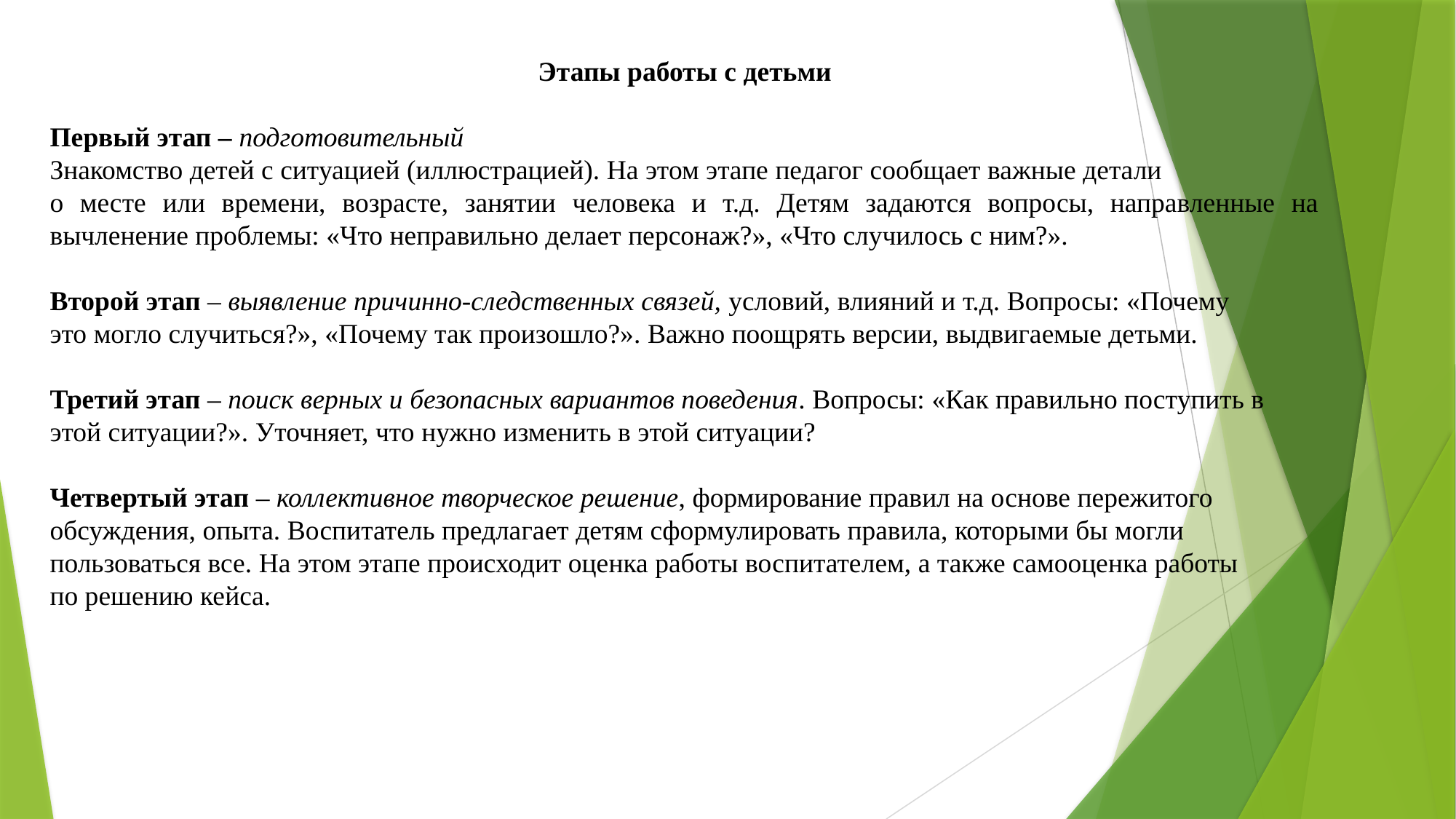

Этапы работы с детьми

Первый этап – подготовительный
Знакомство детей с ситуацией (иллюстрацией). На этом этапе педагог сообщает важные детали
о месте или времени, возрасте, занятии человека и т.д. Детям задаются вопросы, направленные на вычленение проблемы: «Что неправильно делает персонаж?», «Что случилось с ним?».

Второй этап – выявление причинно-следственных связей, условий, влияний и т.д. Вопросы: «Почему
это могло случиться?», «Почему так произошло?». Важно поощрять версии, выдвигаемые детьми.

Третий этап – поиск верных и безопасных вариантов поведения. Вопросы: «Как правильно поступить в
этой ситуации?». Уточняет, что нужно изменить в этой ситуации?

Четвертый этап – коллективное творческое решение, формирование правил на основе пережитого
обсуждения, опыта. Воспитатель предлагает детям сформулировать правила, которыми бы могли
пользоваться все. На этом этапе происходит оценка работы воспитателем, а также самооценка работы
по решению кейса.